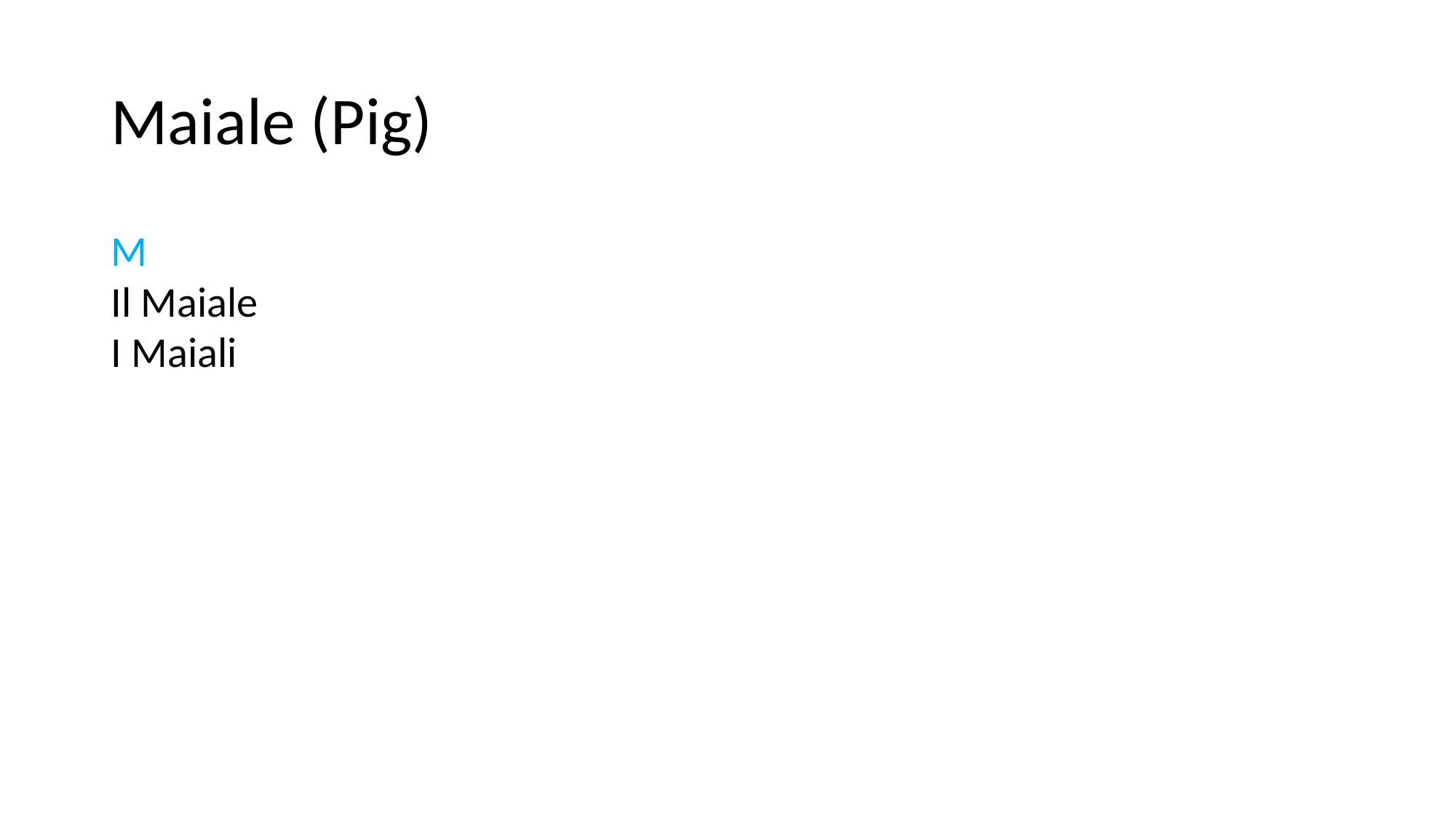

# Maiale (Pig)
M
Il Maiale
I Maiali